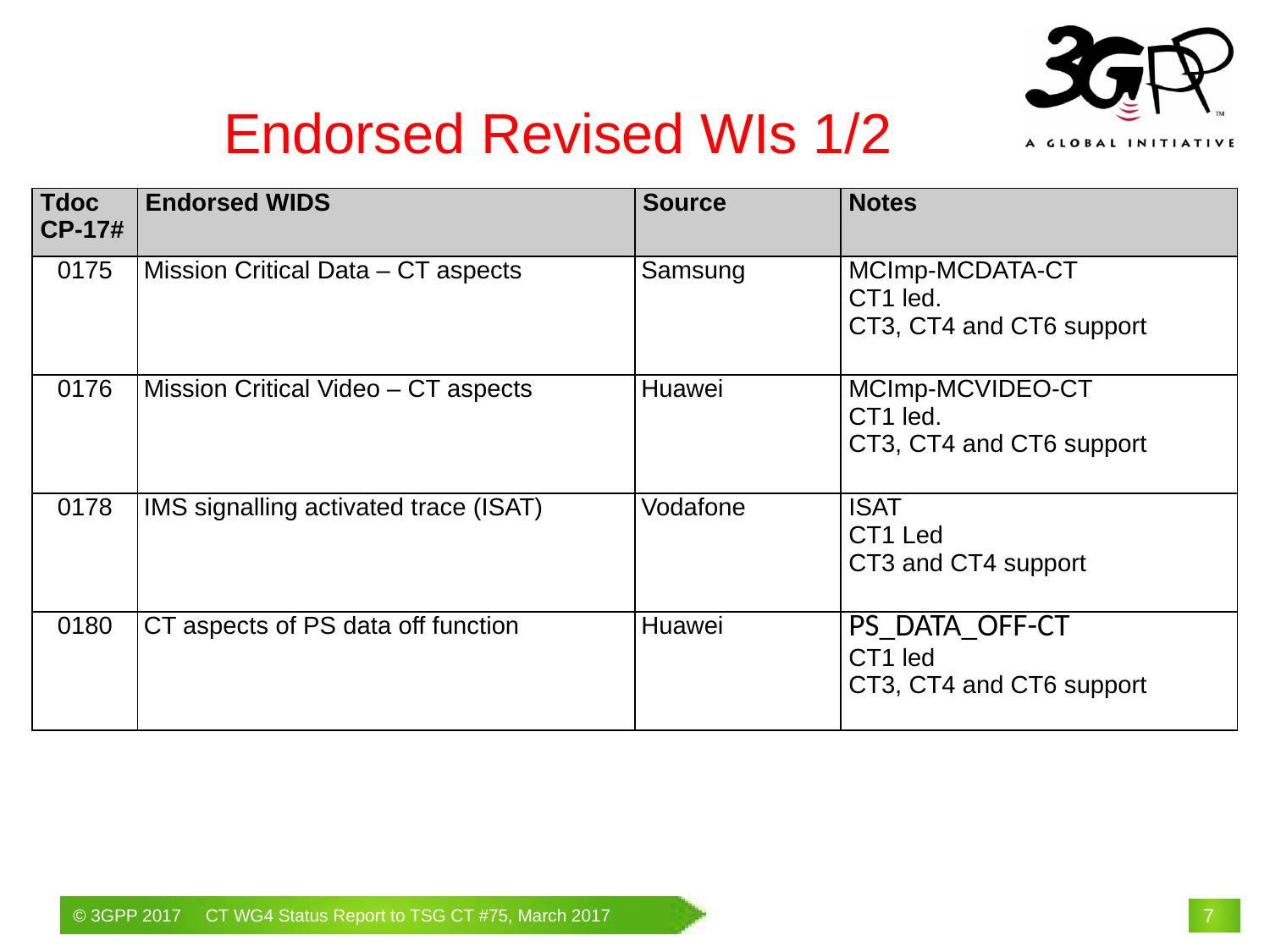

# Endorsed Revised WIs 1/2
| Tdoc CP-17# | Endorsed WIDS | Source | Notes |
| --- | --- | --- | --- |
| 0175 | Mission Critical Data – CT aspects | Samsung | MCImp-MCDATA-CT CT1 led. CT3, CT4 and CT6 support |
| 0176 | Mission Critical Video – CT aspects | Huawei | MCImp-MCVIDEO-CT CT1 led. CT3, CT4 and CT6 support |
| 0178 | IMS signalling activated trace (ISAT) | Vodafone | ISAT CT1 Led CT3 and CT4 support |
| 0180 | CT aspects of PS data off function | Huawei | PS\_DATA\_OFF-CT CT1 led CT3, CT4 and CT6 support |